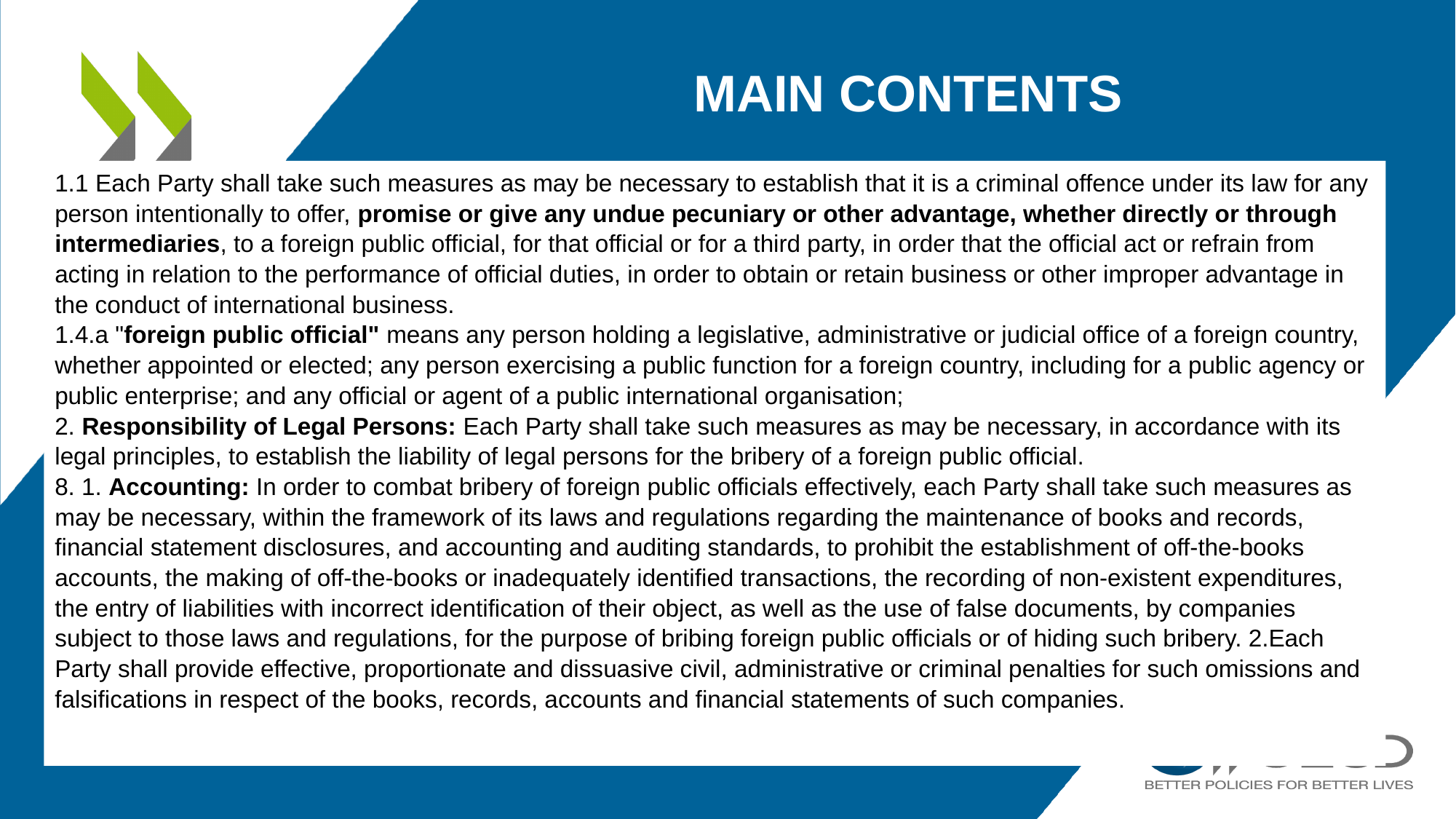

# Main Contents
1.1 Each Party shall take such measures as may be necessary to establish that it is a criminal offence under its law for any person intentionally to offer, promise or give any undue pecuniary or other advantage, whether directly or through intermediaries, to a foreign public official, for that official or for a third party, in order that the official act or refrain from acting in relation to the performance of official duties, in order to obtain or retain business or other improper advantage in the conduct of international business.
1.4.a "foreign public official" means any person holding a legislative, administrative or judicial office of a foreign country, whether appointed or elected; any person exercising a public function for a foreign country, including for a public agency or public enterprise; and any official or agent of a public international organisation;
2. Responsibility of Legal Persons: Each Party shall take such measures as may be necessary, in accordance with its legal principles, to establish the liability of legal persons for the bribery of a foreign public official.
8. 1. Accounting: In order to combat bribery of foreign public officials effectively, each Party shall take such measures as may be necessary, within the framework of its laws and regulations regarding the maintenance of books and records, financial statement disclosures, and accounting and auditing standards, to prohibit the establishment of off-the-books accounts, the making of off-the-books or inadequately identified transactions, the recording of non-existent expenditures, the entry of liabilities with incorrect identification of their object, as well as the use of false documents, by companies subject to those laws and regulations, for the purpose of bribing foreign public officials or of hiding such bribery. 2.Each Party shall provide effective, proportionate and dissuasive civil, administrative or criminal penalties for such omissions and falsifications in respect of the books, records, accounts and financial statements of such companies.